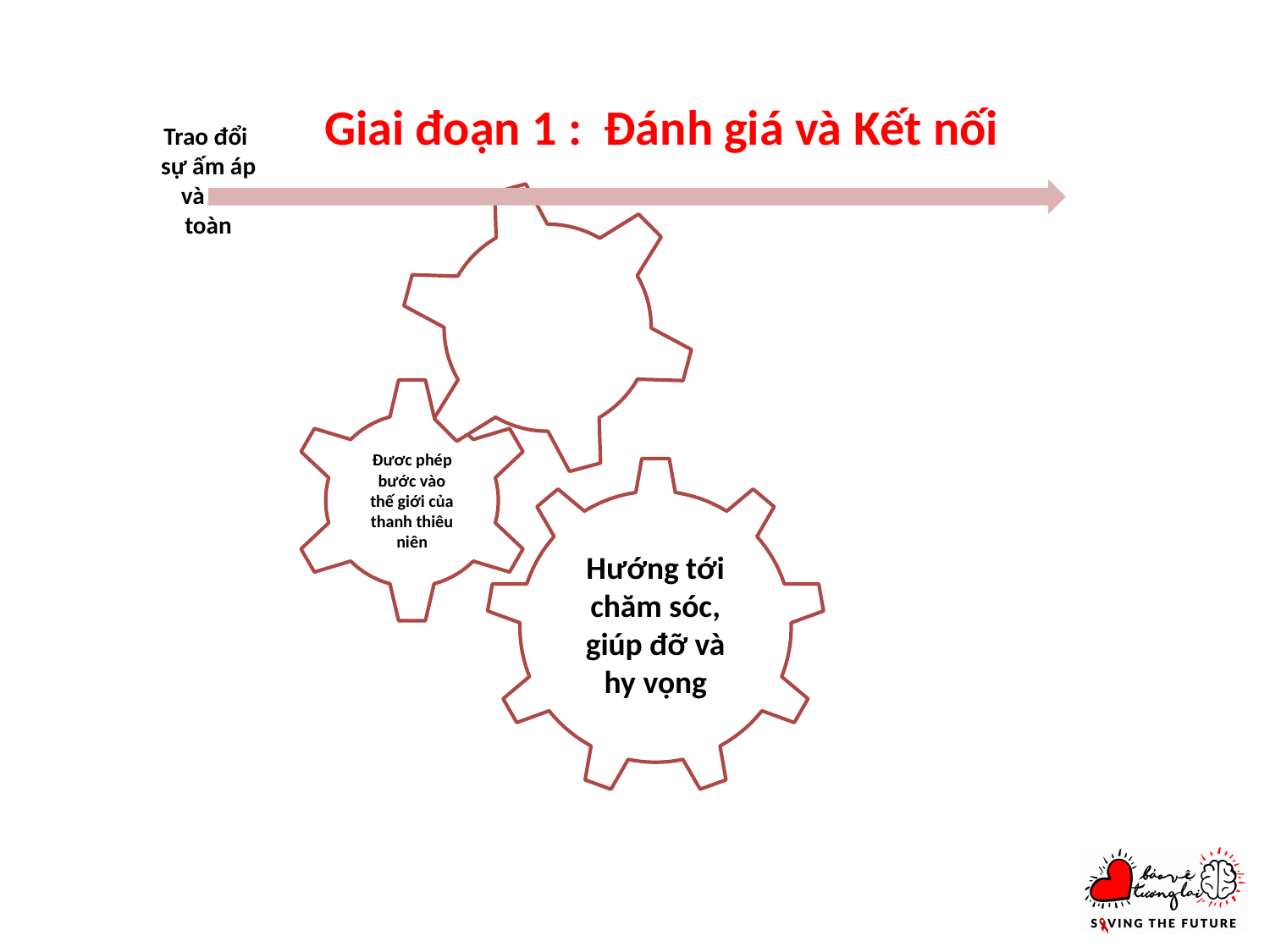

# Giai đoạn 1 :  Đánh giá và Kết nối
Hướng tới chăm sóc, giúp đỡ và hy vọng
Đươc phép bước vào thế giới của thanh thiêu niên
Trao đổi
sự ấm áp và an toàn